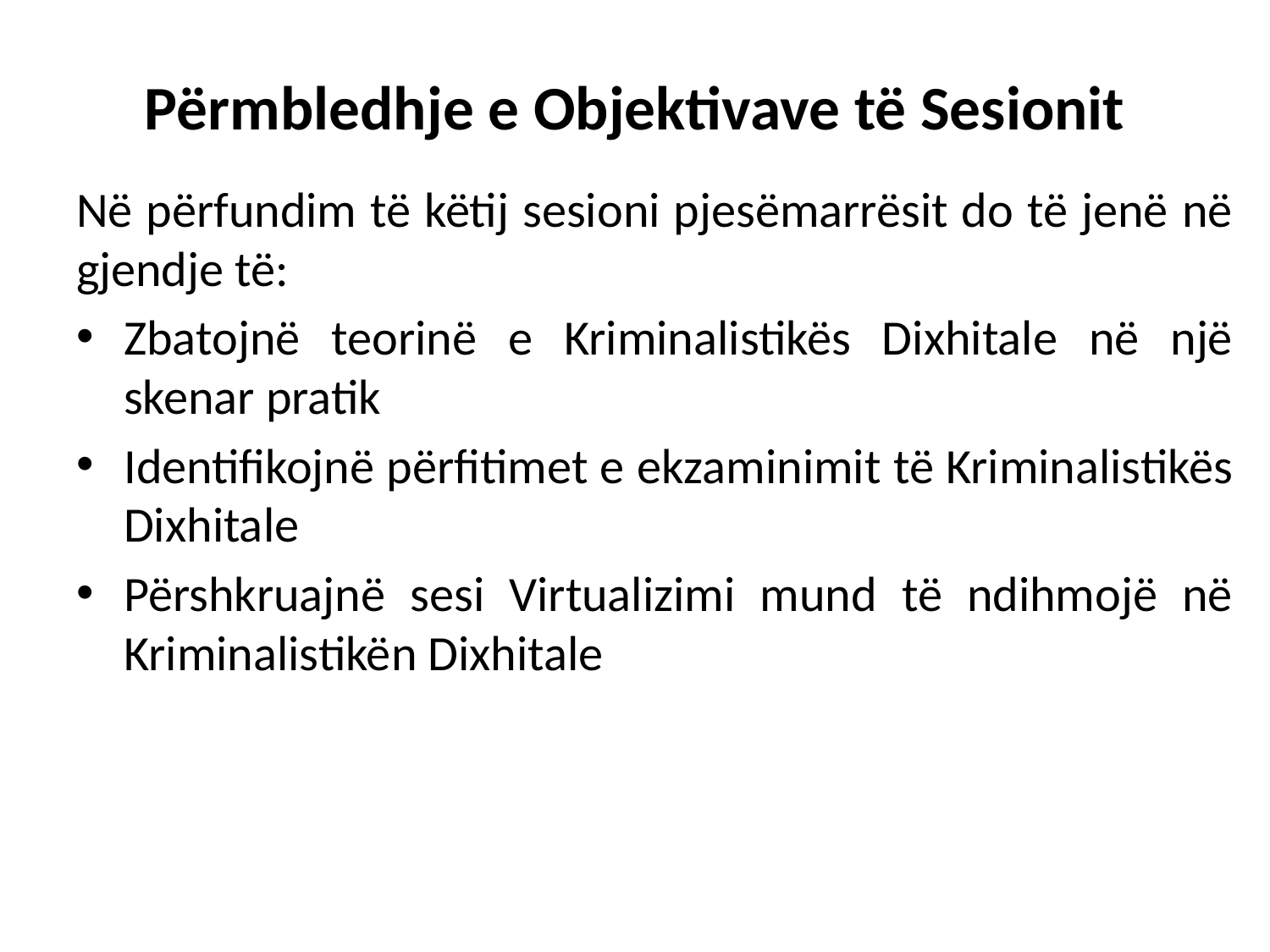

# Përmbledhje e Objektivave të Sesionit
Në përfundim të këtij sesioni pjesëmarrësit do të jenë në gjendje të:
Zbatojnë teorinë e Kriminalistikës Dixhitale në një skenar pratik
Identifikojnë përfitimet e ekzaminimit të Kriminalistikës Dixhitale
Përshkruajnë sesi Virtualizimi mund të ndihmojë në Kriminalistikën Dixhitale